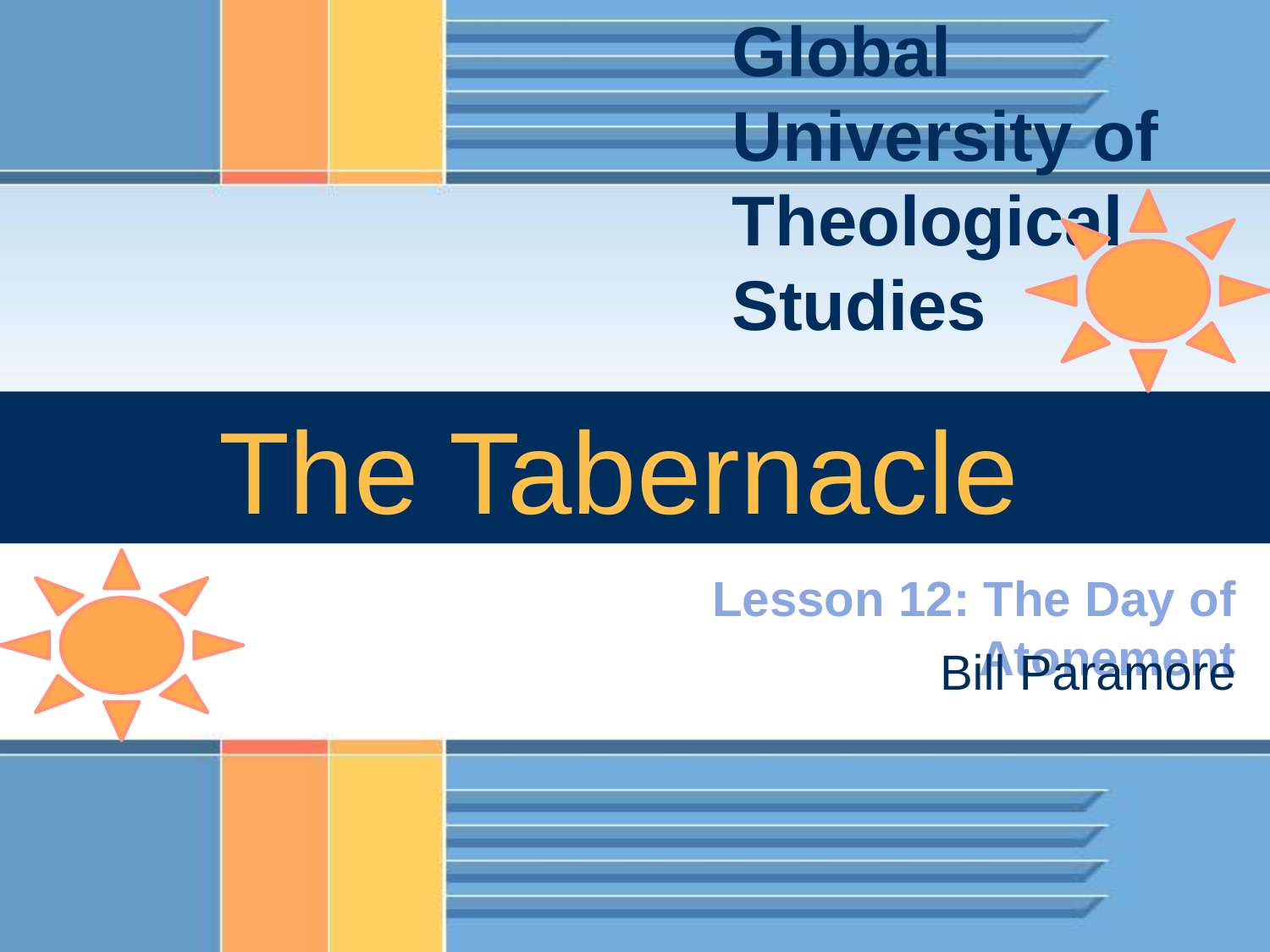

Global University of Theological Studies

The Tabernacle

Lesson 12: The Day of Atonement
Bill Paramore